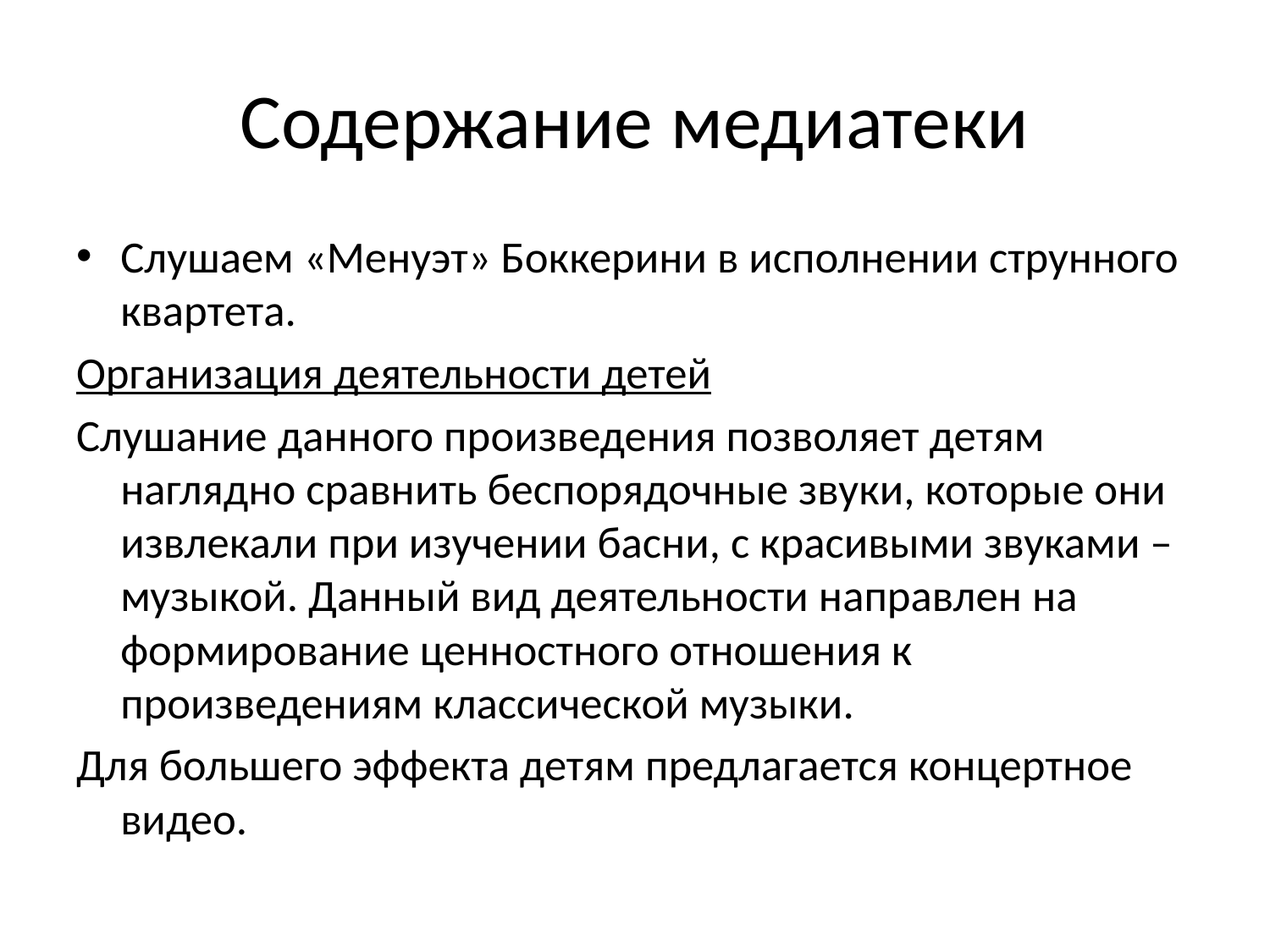

# Содержание медиатеки
Слушаем «Менуэт» Боккерини в исполнении струнного квартета.
Организация деятельности детей
Слушание данного произведения позволяет детям наглядно сравнить беспорядочные звуки, которые они извлекали при изучении басни, с красивыми звуками – музыкой. Данный вид деятельности направлен на формирование ценностного отношения к произведениям классической музыки.
Для большего эффекта детям предлагается концертное видео.